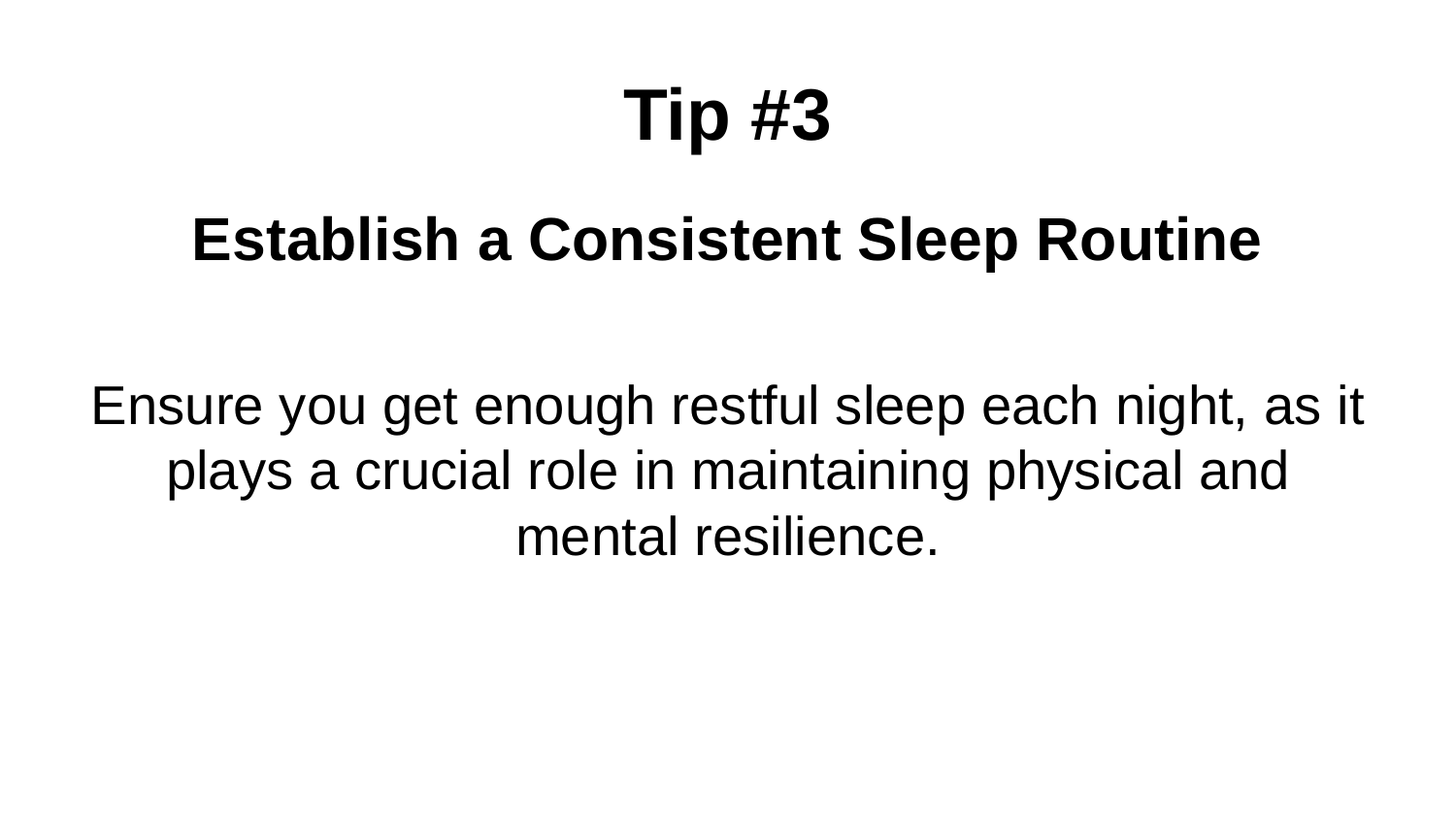

# Tip #3
Establish a Consistent Sleep Routine

Ensure you get enough restful sleep each night, as it plays a crucial role in maintaining physical and mental resilience.